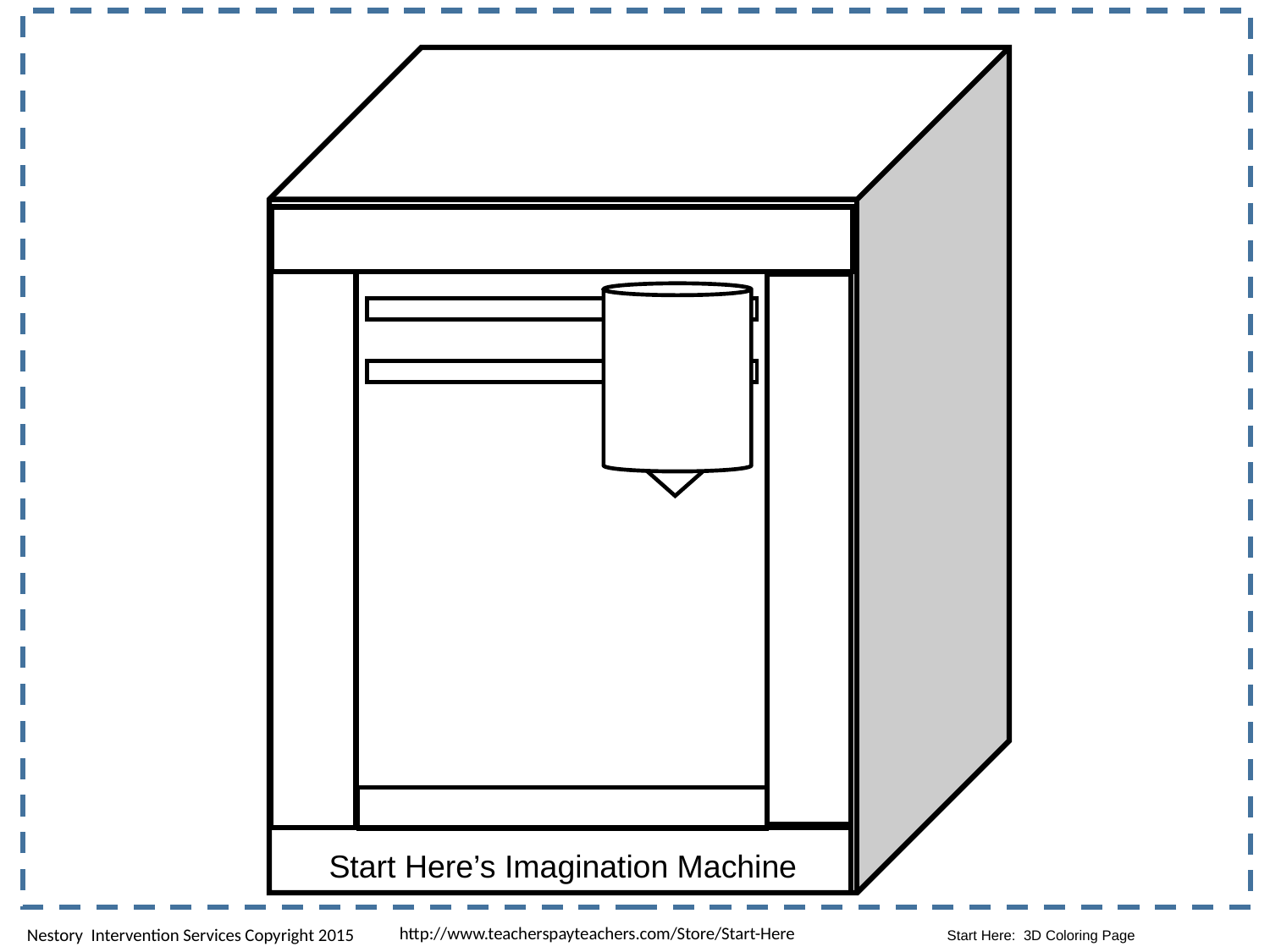

Start Here’s Imagination Machine
Start Here:  3D Coloring Page
http://www.teacherspayteachers.com/Store/Start-Here
Nestory  Intervention Services Copyright 2015